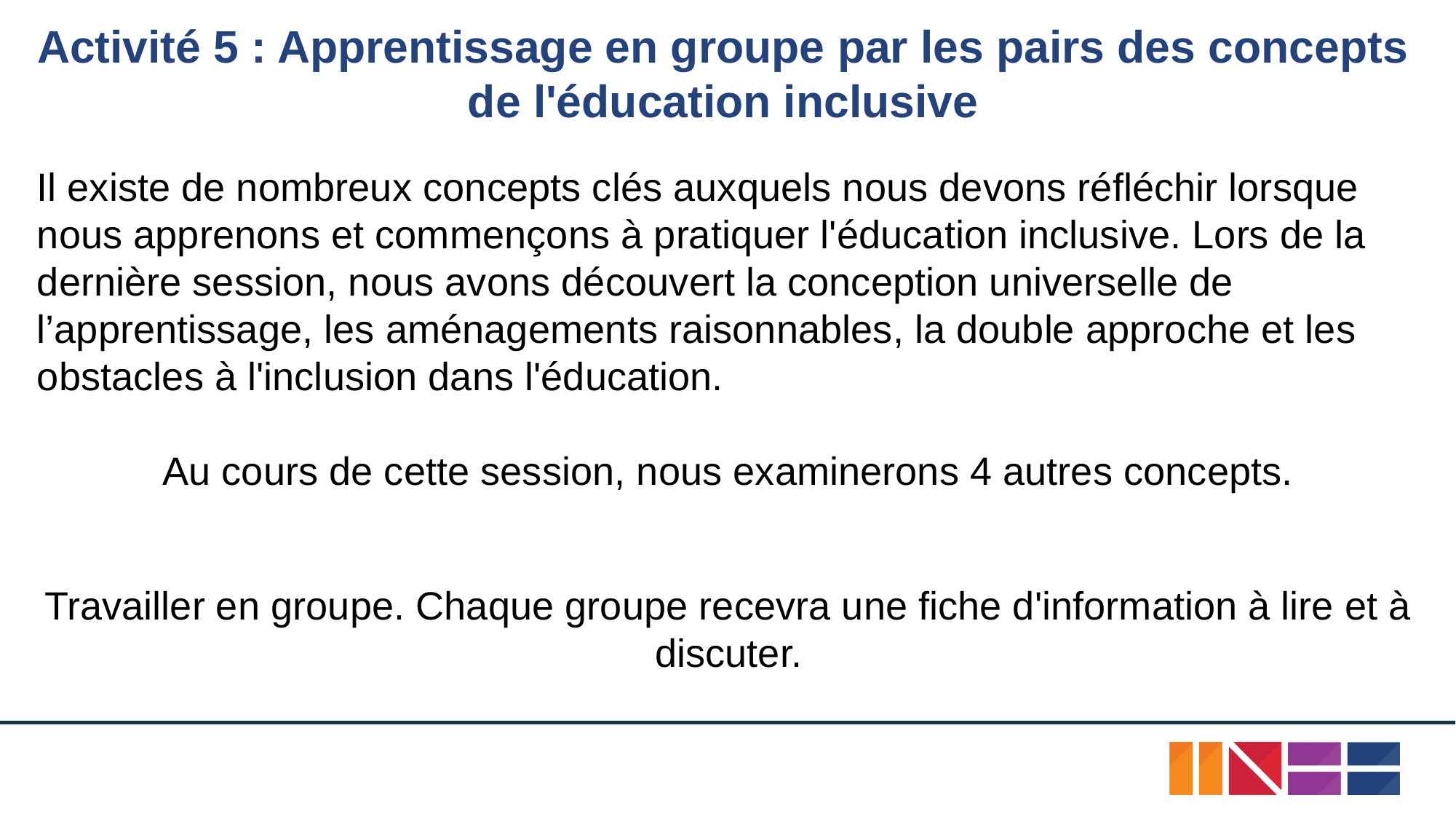

# Activité 5 : Apprentissage en groupe par les pairs des concepts de l'éducation inclusive
Il existe de nombreux concepts clés auxquels nous devons réfléchir lorsque nous apprenons et commençons à pratiquer l'éducation inclusive. Lors de la dernière session, nous avons découvert la conception universelle de l’apprentissage, les aménagements raisonnables, la double approche et les obstacles à l'inclusion dans l'éducation.

Au cours de cette session, nous examinerons 4 autres concepts.
Travailler en groupe. Chaque groupe recevra une fiche d'information à lire et à discuter.